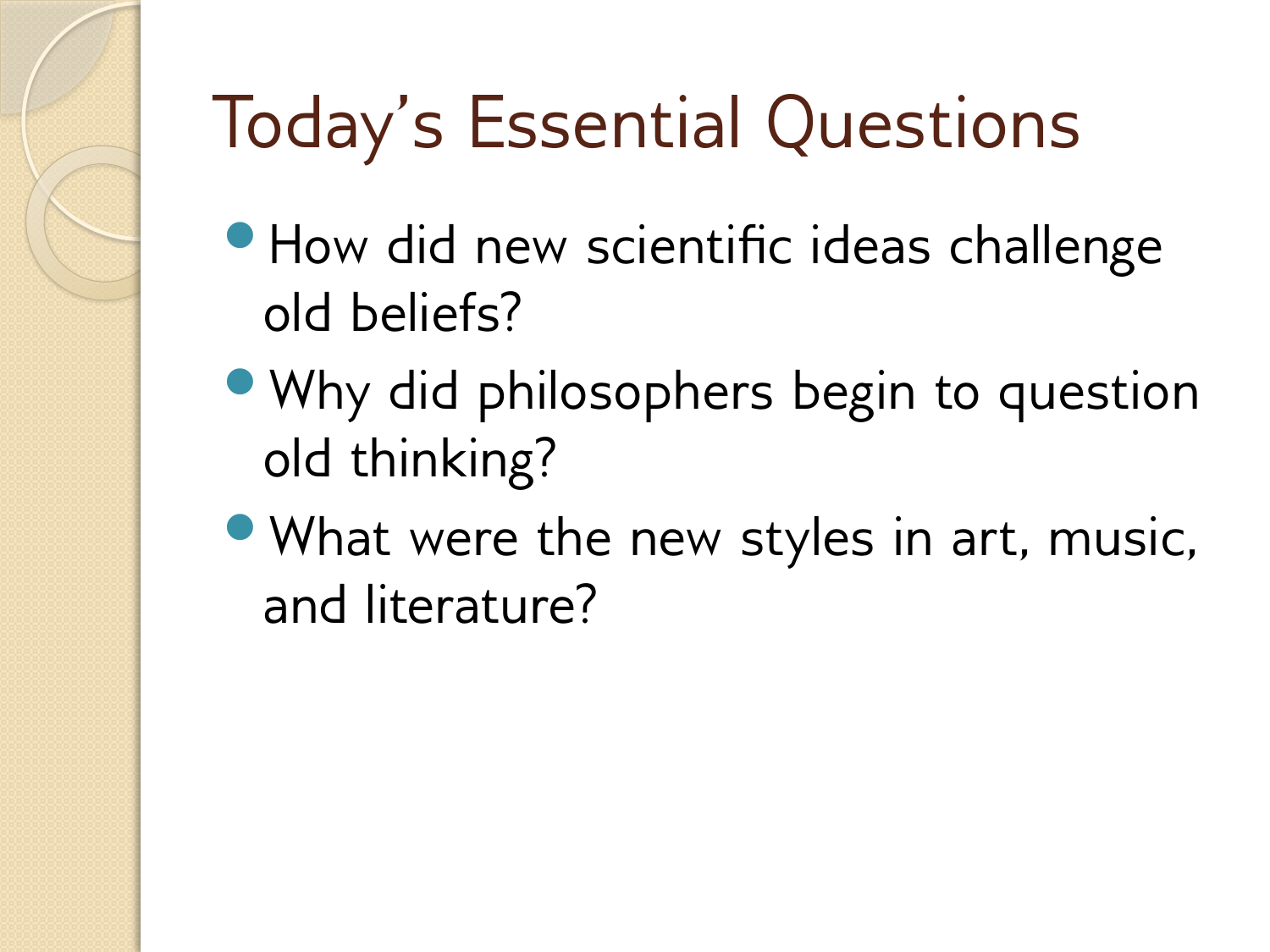

# Today’s Essential Questions
How did new scientific ideas challenge old beliefs?
Why did philosophers begin to question old thinking?
What were the new styles in art, music, and literature?